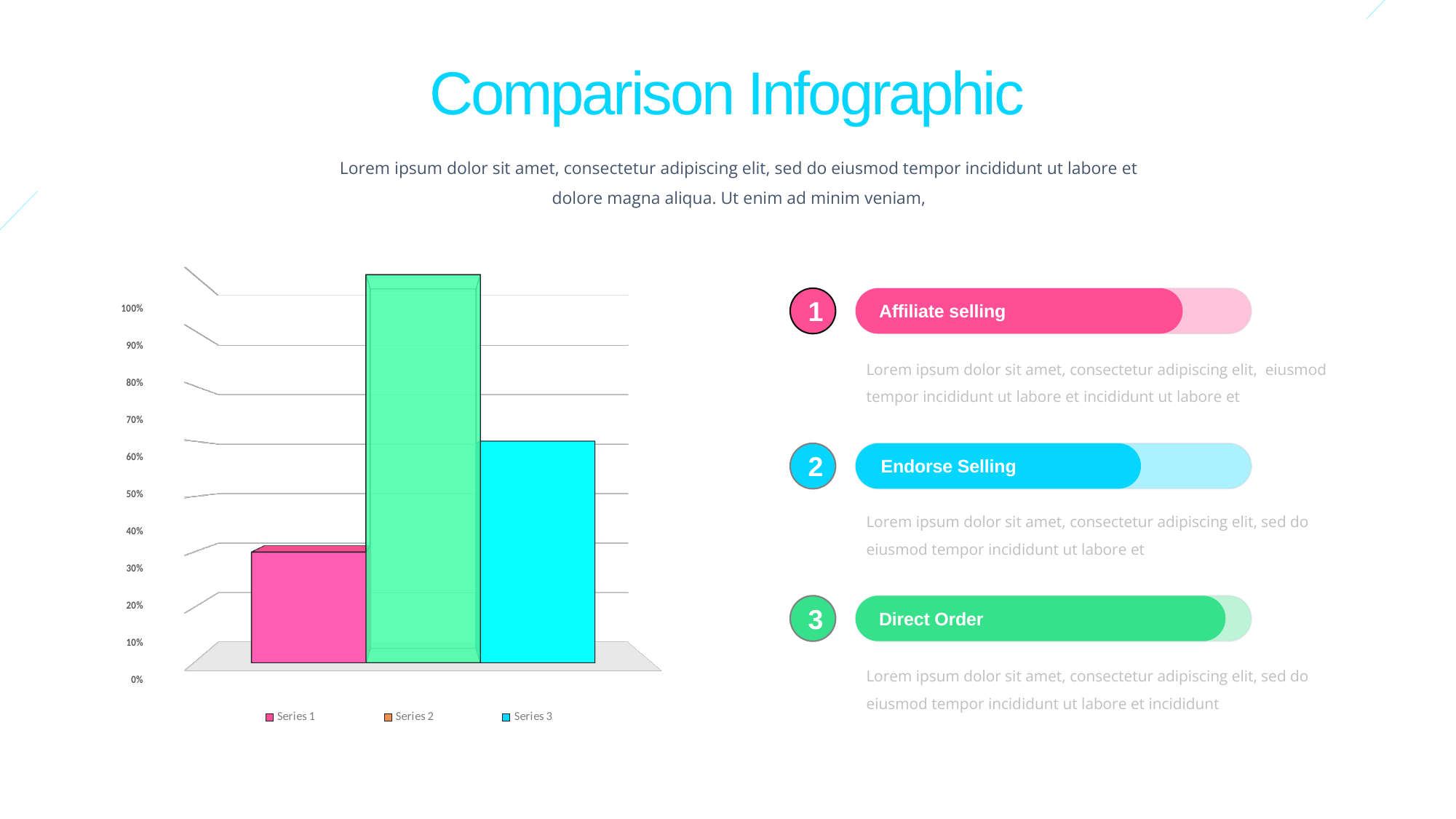

Comparison Infographic
Lorem ipsum dolor sit amet, consectetur adipiscing elit, sed do eiusmod tempor incididunt ut labore et dolore magna aliqua. Ut enim ad minim veniam,

[unsupported chart]

### Chart

| Category | Series 1 |
|---|---|
| 2010 | None |
| 2011 | None |
| 2012 | None |
| 2013 | None |
| 2014 | None |
| 2015 | None |
| 2016 | None |
| 2017 | None |
| 2018 | None |
| 2019 | None |
| 2020 | None |
1

Affiliate selling
Lorem ipsum dolor sit amet, consectetur adipiscing elit,  eiusmod tempor incididunt ut labore et incididunt ut labore et

2

Endorse Selling
Lorem ipsum dolor sit amet, consectetur adipiscing elit, sed do eiusmod tempor incididunt ut labore et

3

Direct Order
Lorem ipsum dolor sit amet, consectetur adipiscing elit, sed do eiusmod tempor incididunt ut labore et incididunt